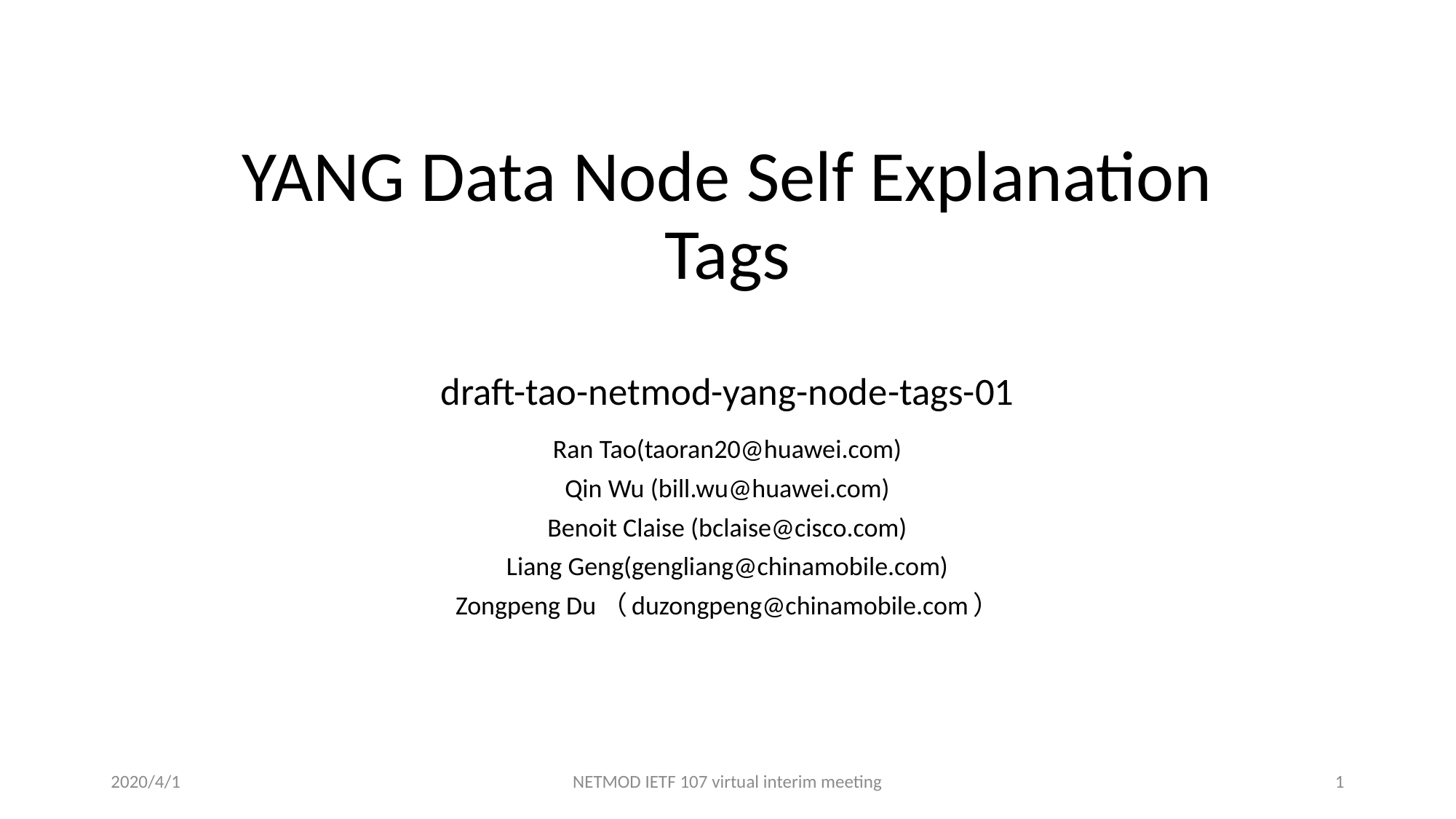

# YANG Data Node Self Explanation Tags draft-tao-netmod-yang-node-tags-01
Ran Tao(taoran20@huawei.com)
Qin Wu (bill.wu@huawei.com)
Benoit Claise (bclaise@cisco.com)
Liang Geng(gengliang@chinamobile.com)
Zongpeng Du（duzongpeng@chinamobile.com）
2020/4/1
NETMOD IETF 107 virtual interim meeting
1